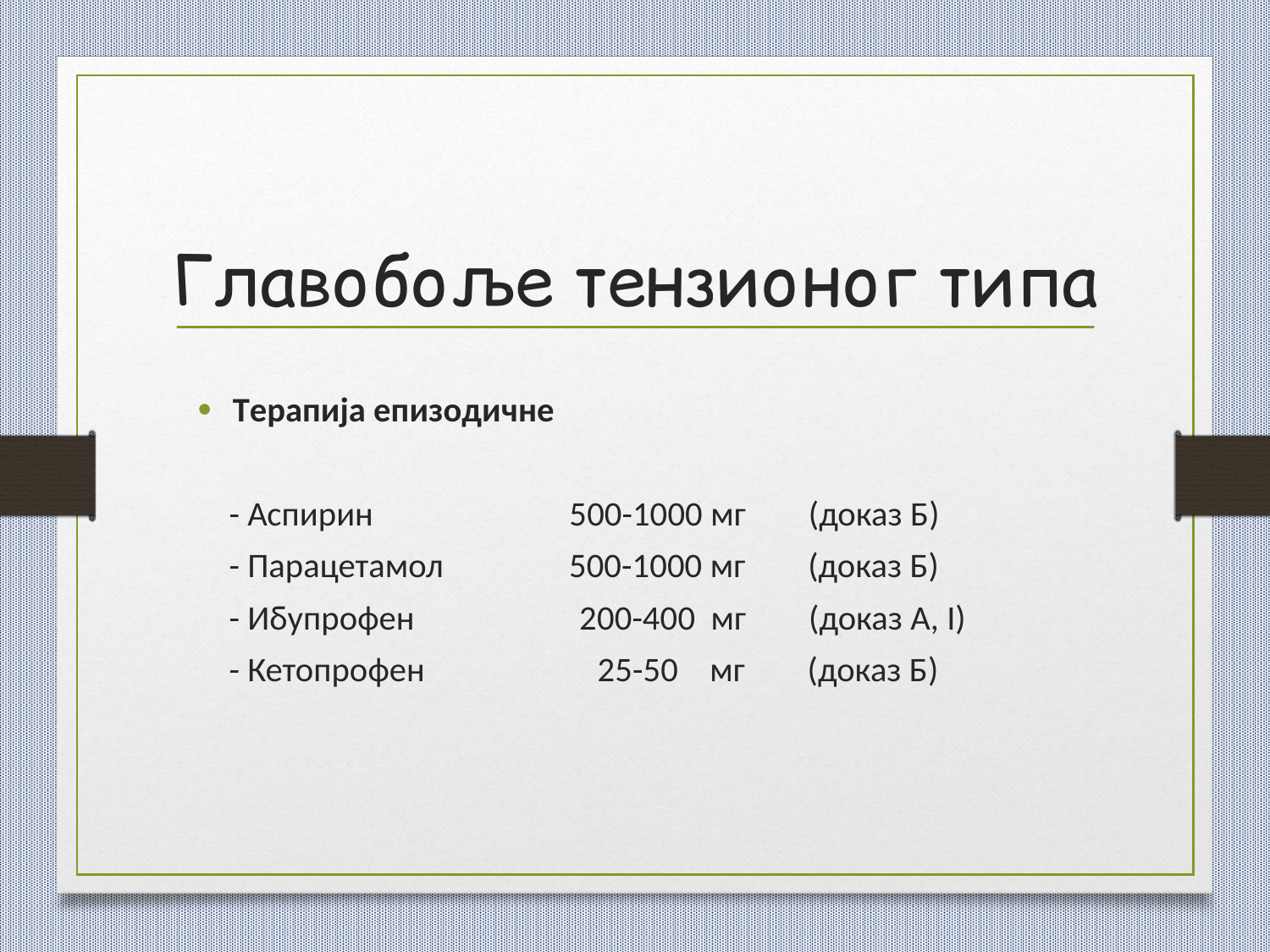

# Главобоље тензионог типа
Tерапија епизодичне

    - Аспирин                         500-1000 мг        (доказ Б)
    - Парацетамол                500-1000 мг        (доказ Б)
    - Ибупрофен                     200-400  мг        (доказ А, I)
    - Кетопрофен                      25-50    мг        (доказ Б)